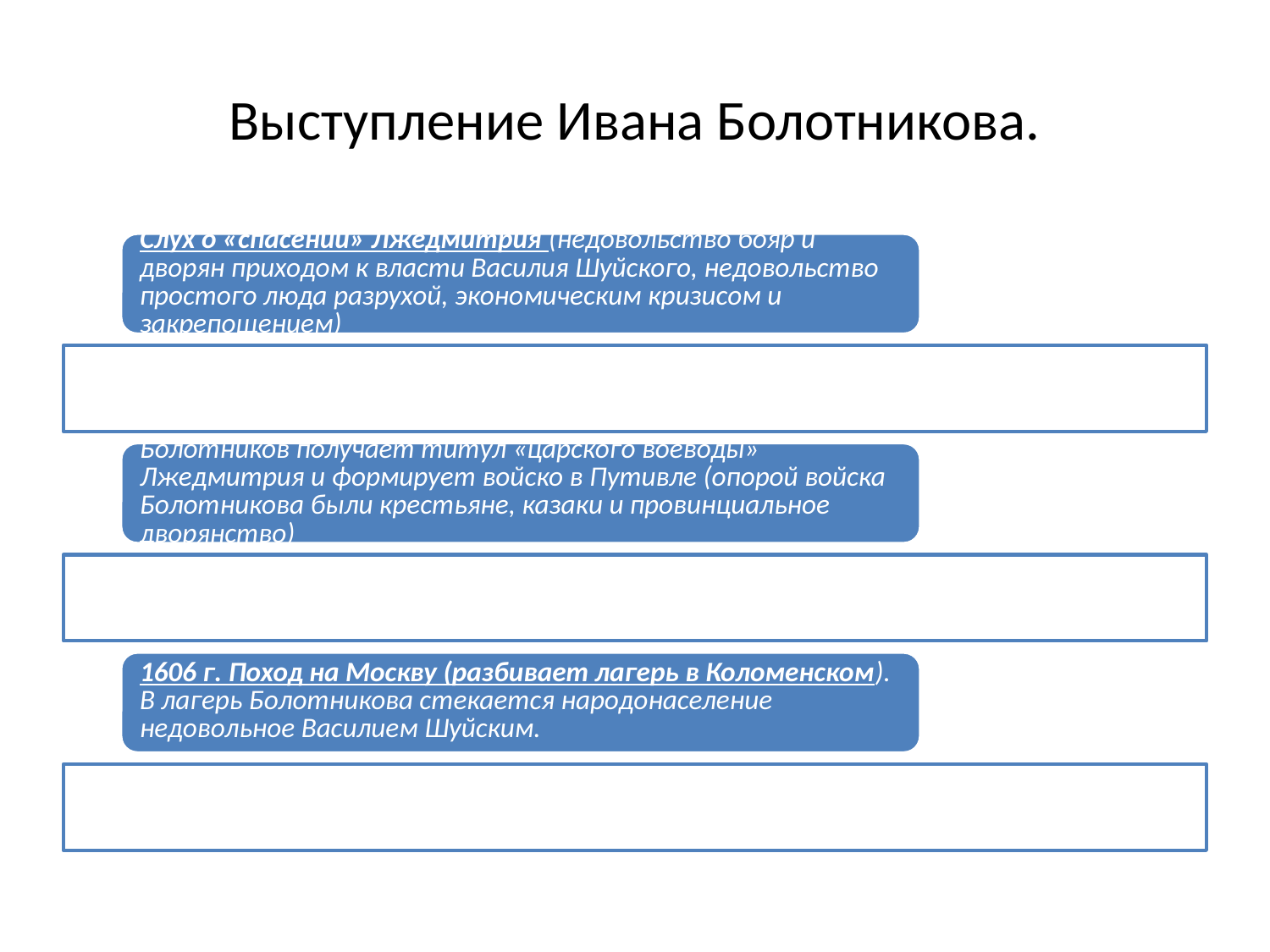

# Выступление Ивана Болотникова.
Слух о «спасении» Лжедмитрия (недовольство бояр и дворян приходом к власти Василия Шуйского, недовольство простого люда разрухой, экономическим кризисом и закрепощением)
Болотников получает титул «царского воеводы» Лжедмитрия и формирует войско в Путивле (опорой войска Болотникова были крестьяне, казаки и провинциальное дворянство)
1606 г. Поход на Москву (разбивает лагерь в Коломенском). В лагерь Болотникова стекается народонаселение недовольное Василием Шуйским.